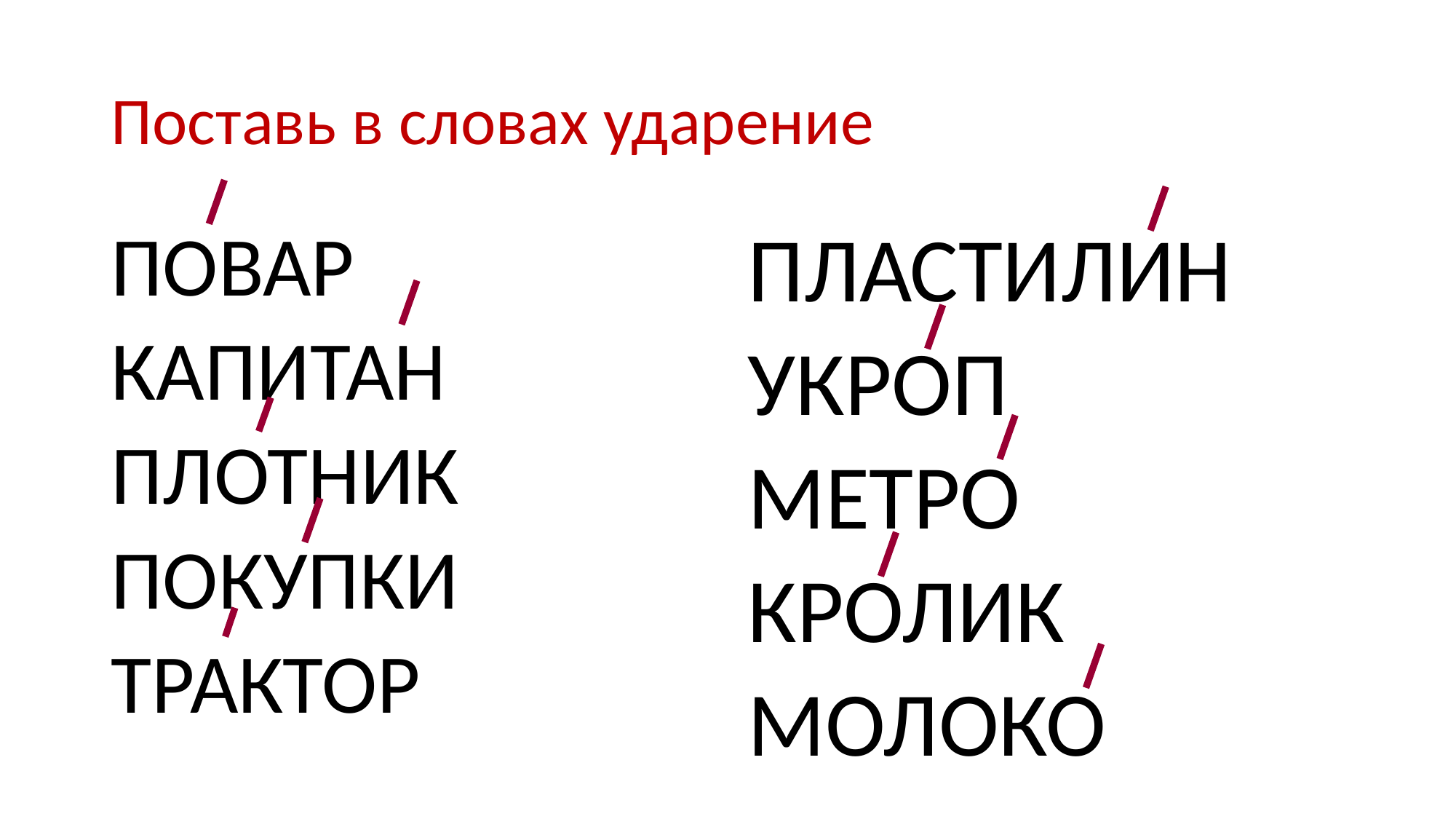

# Поставь в словах ударение
ПОВАР
КАПИТАН
ПЛОТНИК
ПОКУПКИ
ТРАКТОР

ПЛАСТИЛИН
УКРОП
МЕТРО
КРОЛИК
МОЛОКО